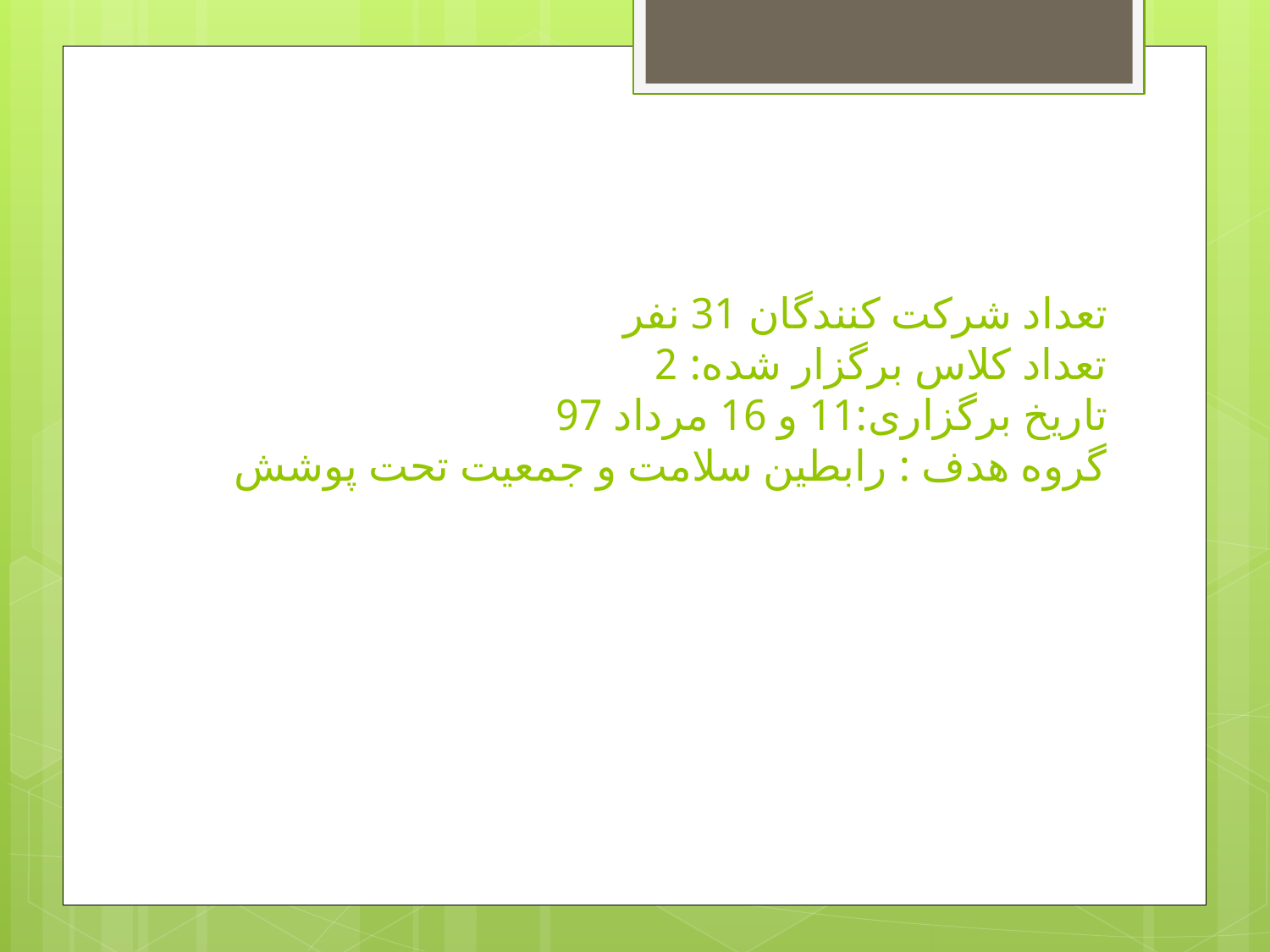

# تعداد شرکت کنندگان 31 نفر تعداد کلاس برگزار شده: 2 تاریخ برگزاری:11 و 16 مرداد 97 گروه هدف : رابطین سلامت و جمعیت تحت پوشش